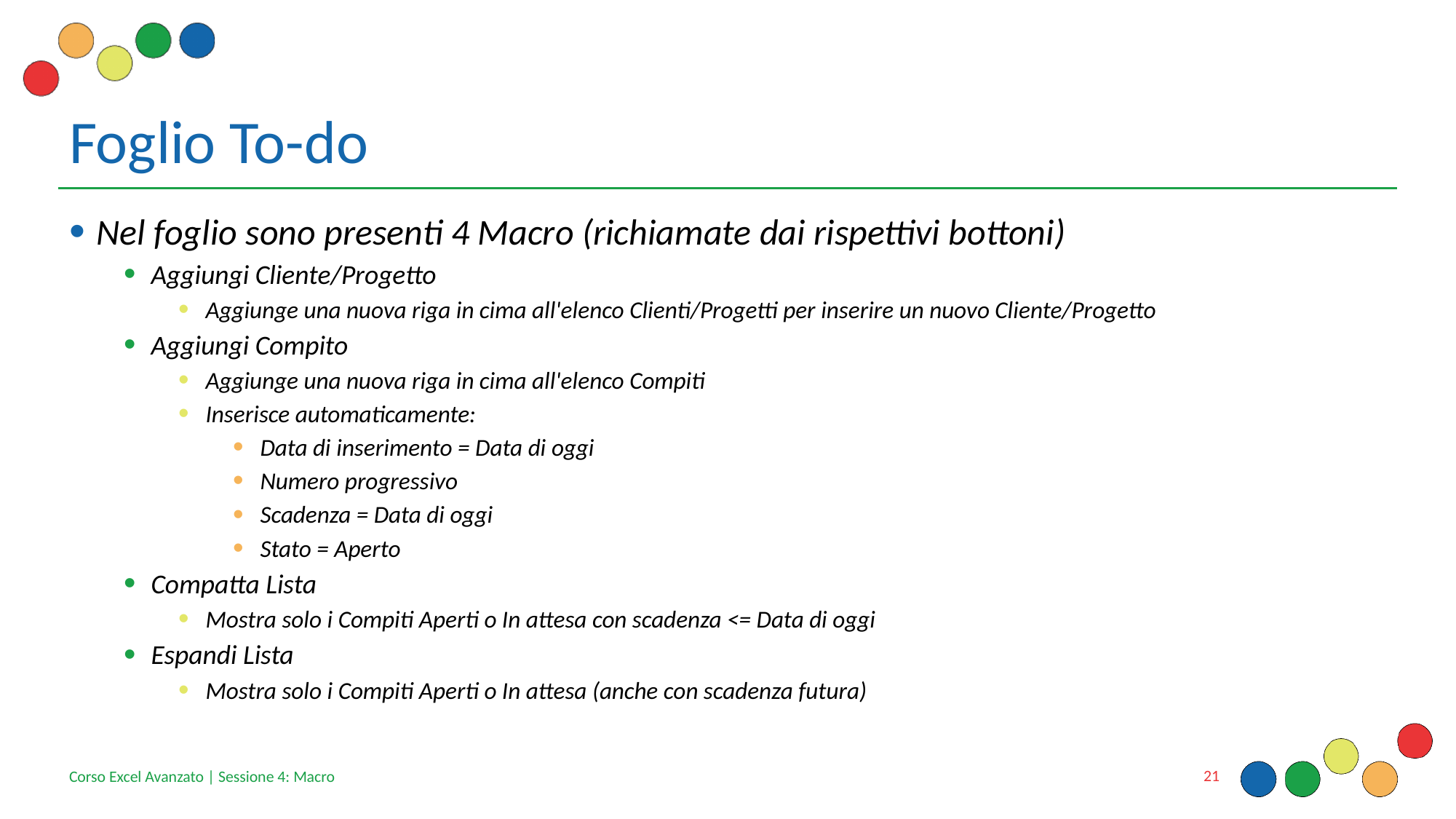

# Foglio To-do
Nel foglio sono presenti 4 Macro (richiamate dai rispettivi bottoni)
Aggiungi Cliente/Progetto
Aggiunge una nuova riga in cima all'elenco Clienti/Progetti per inserire un nuovo Cliente/Progetto
Aggiungi Compito
Aggiunge una nuova riga in cima all'elenco Compiti
Inserisce automaticamente:
Data di inserimento = Data di oggi
Numero progressivo
Scadenza = Data di oggi
Stato = Aperto
Compatta Lista
Mostra solo i Compiti Aperti o In attesa con scadenza <= Data di oggi
Espandi Lista
Mostra solo i Compiti Aperti o In attesa (anche con scadenza futura)
21
Corso Excel Avanzato | Sessione 4: Macro